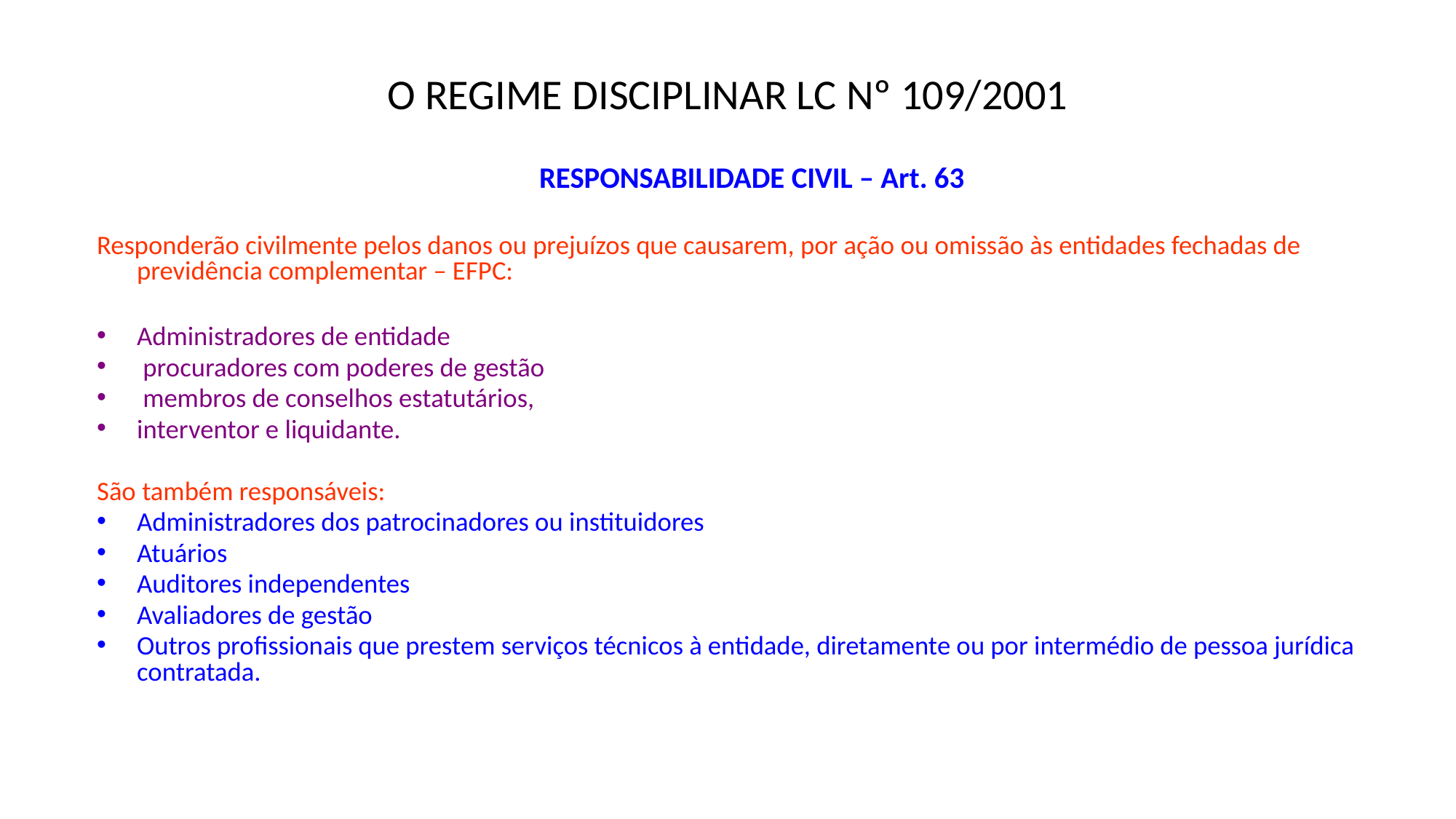

# O REGIME DISCIPLINAR LC Nº 109/2001
RESPONSABILIDADE CIVIL – Art. 63

Responderão civilmente pelos danos ou prejuízos que causarem, por ação ou omissão às entidades fechadas de previdência complementar – EFPC:

Administradores de entidade
 procuradores com poderes de gestão
 membros de conselhos estatutários,
interventor e liquidante.

São também responsáveis:
Administradores dos patrocinadores ou instituidores
Atuários
Auditores independentes
Avaliadores de gestão
Outros profissionais que prestem serviços técnicos à entidade, diretamente ou por intermédio de pessoa jurídica contratada.